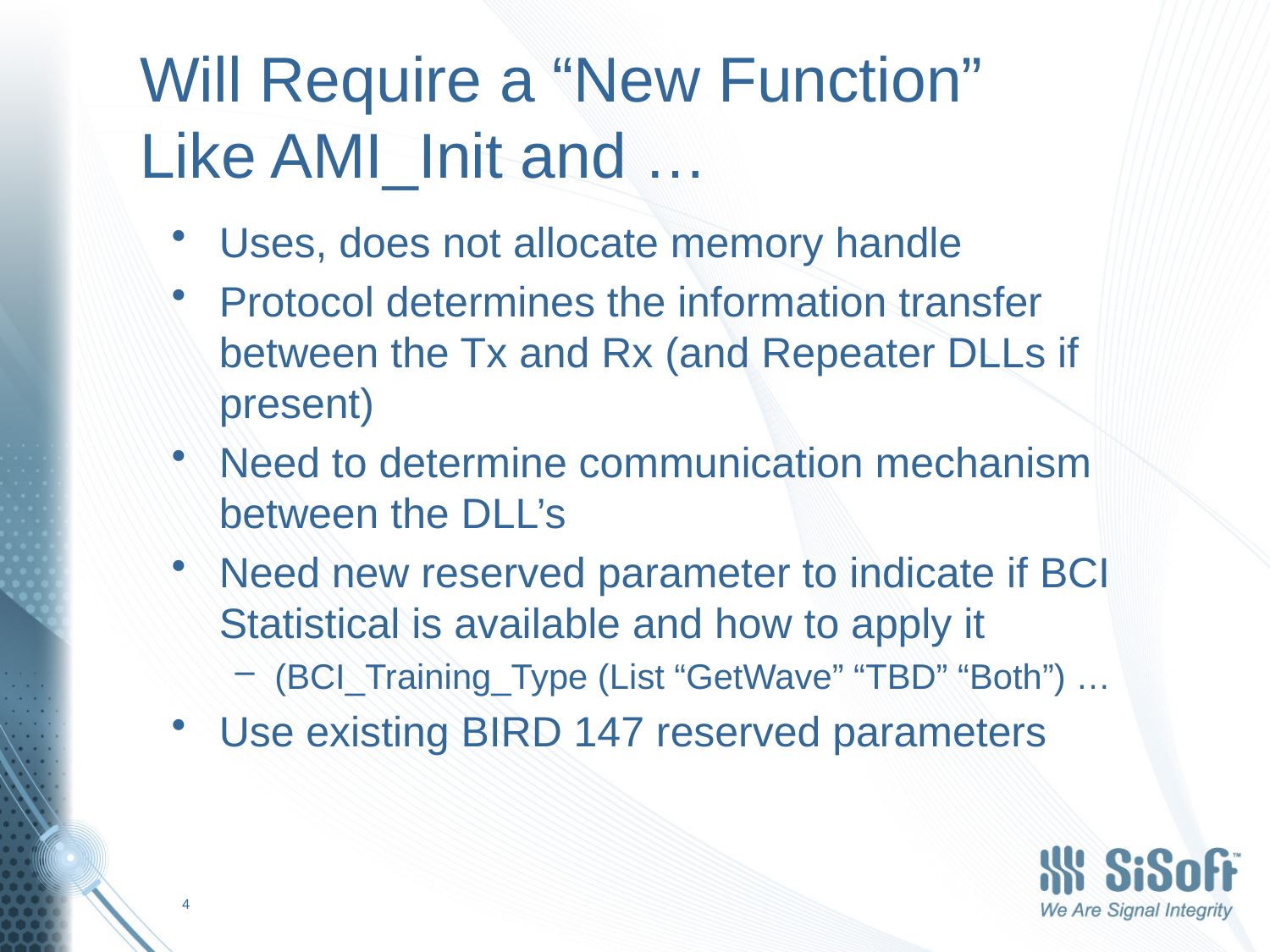

# Will Require a “New Function” Like AMI_Init and …
Uses, does not allocate memory handle
Protocol determines the information transfer between the Tx and Rx (and Repeater DLLs if present)
Need to determine communication mechanism between the DLL’s
Need new reserved parameter to indicate if BCI Statistical is available and how to apply it
(BCI_Training_Type (List “GetWave” “TBD” “Both”) …
Use existing BIRD 147 reserved parameters
4